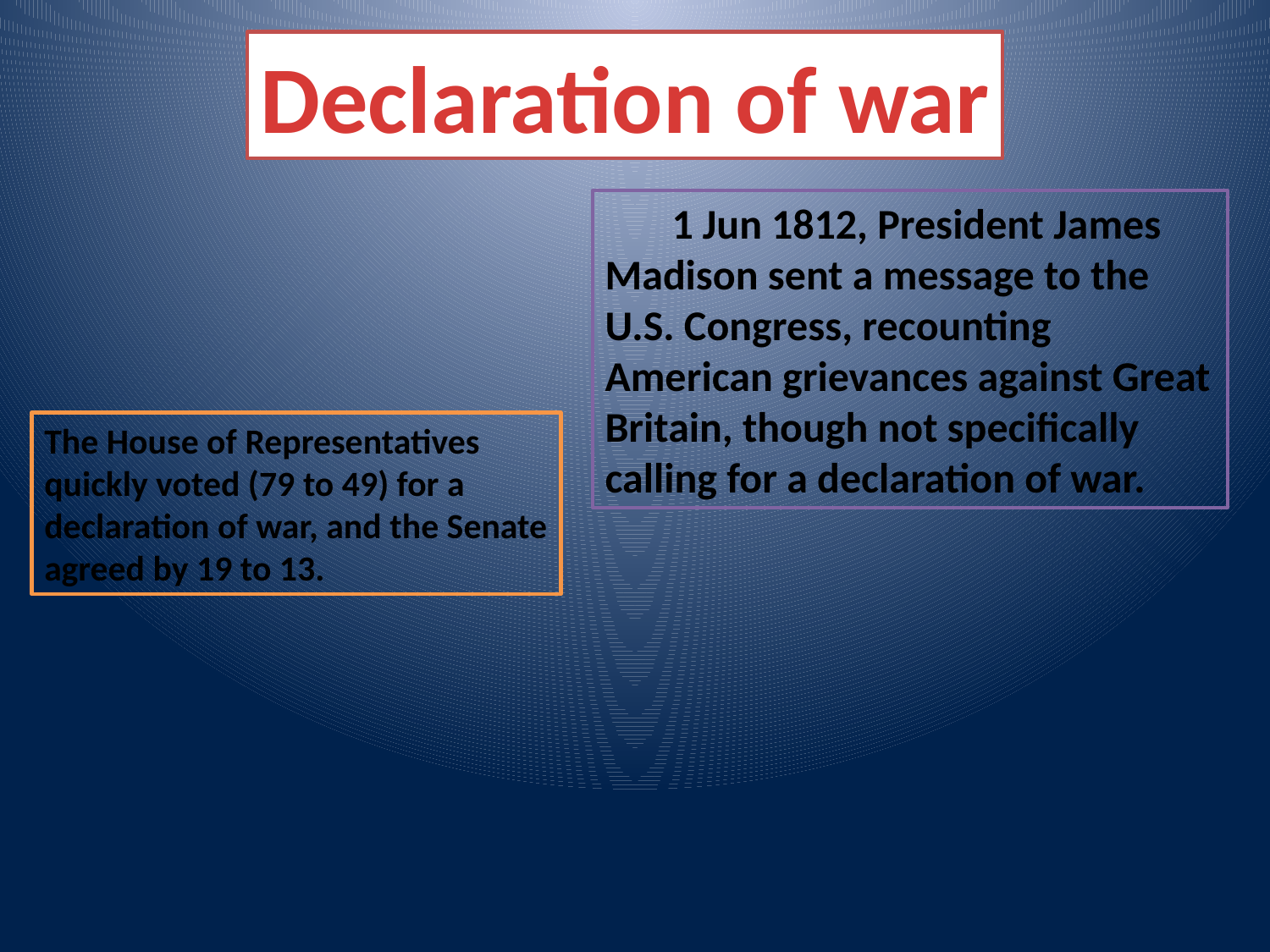

Declaration of war
       1 Jun 1812, President James Madison sent a message to the U.S. Congress, recounting American grievances against Great Britain, though not specifically calling for a declaration of war.
The House of Representatives quickly voted (79 to 49) for a declaration of war, and the Senate agreed by 19 to 13.